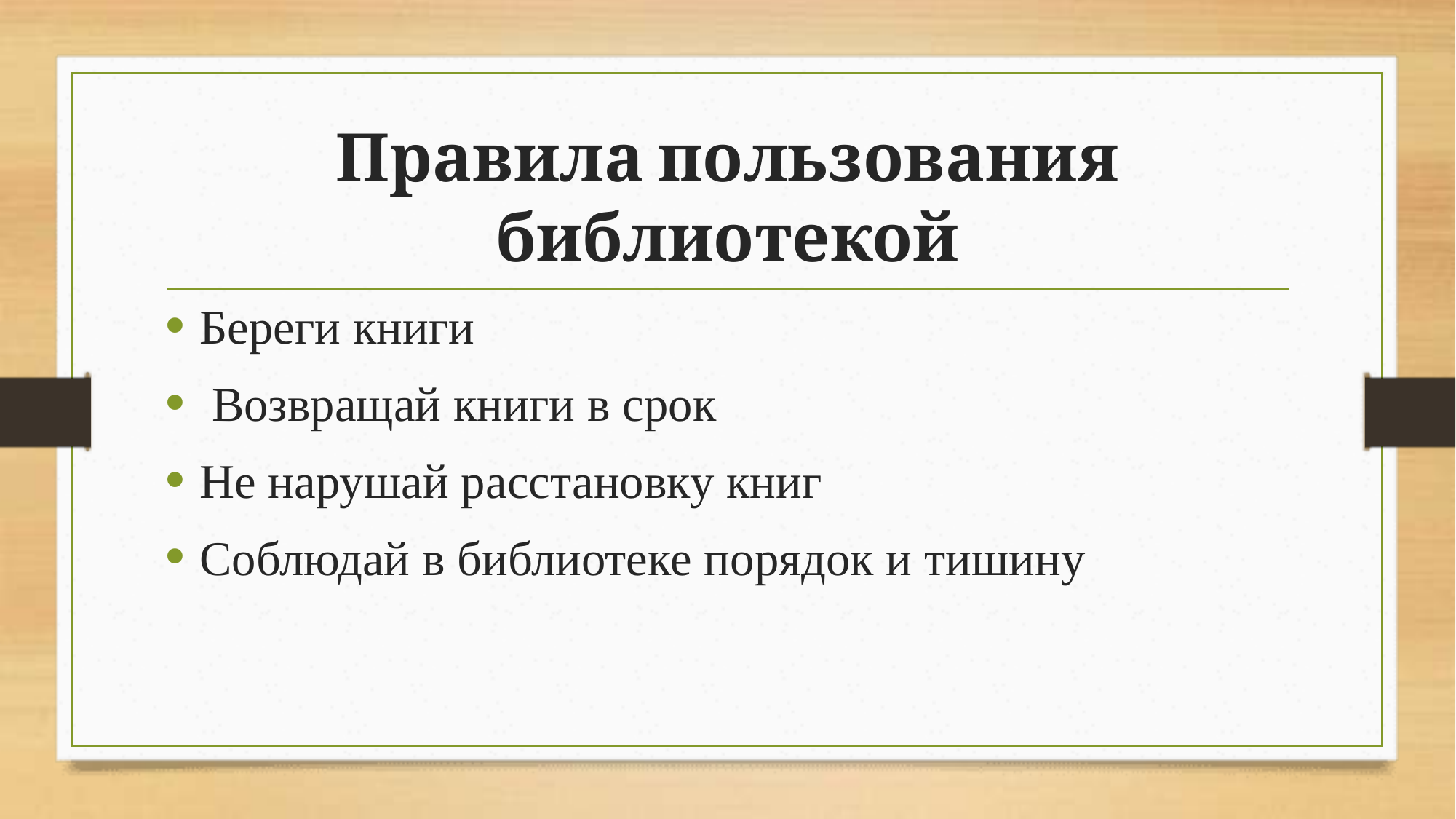

# Правила пользования библиотекой

Береги книги
 Возвращай книги в срок
Не нарушай расстановку книг
Соблюдай в библиотеке порядок и тишину